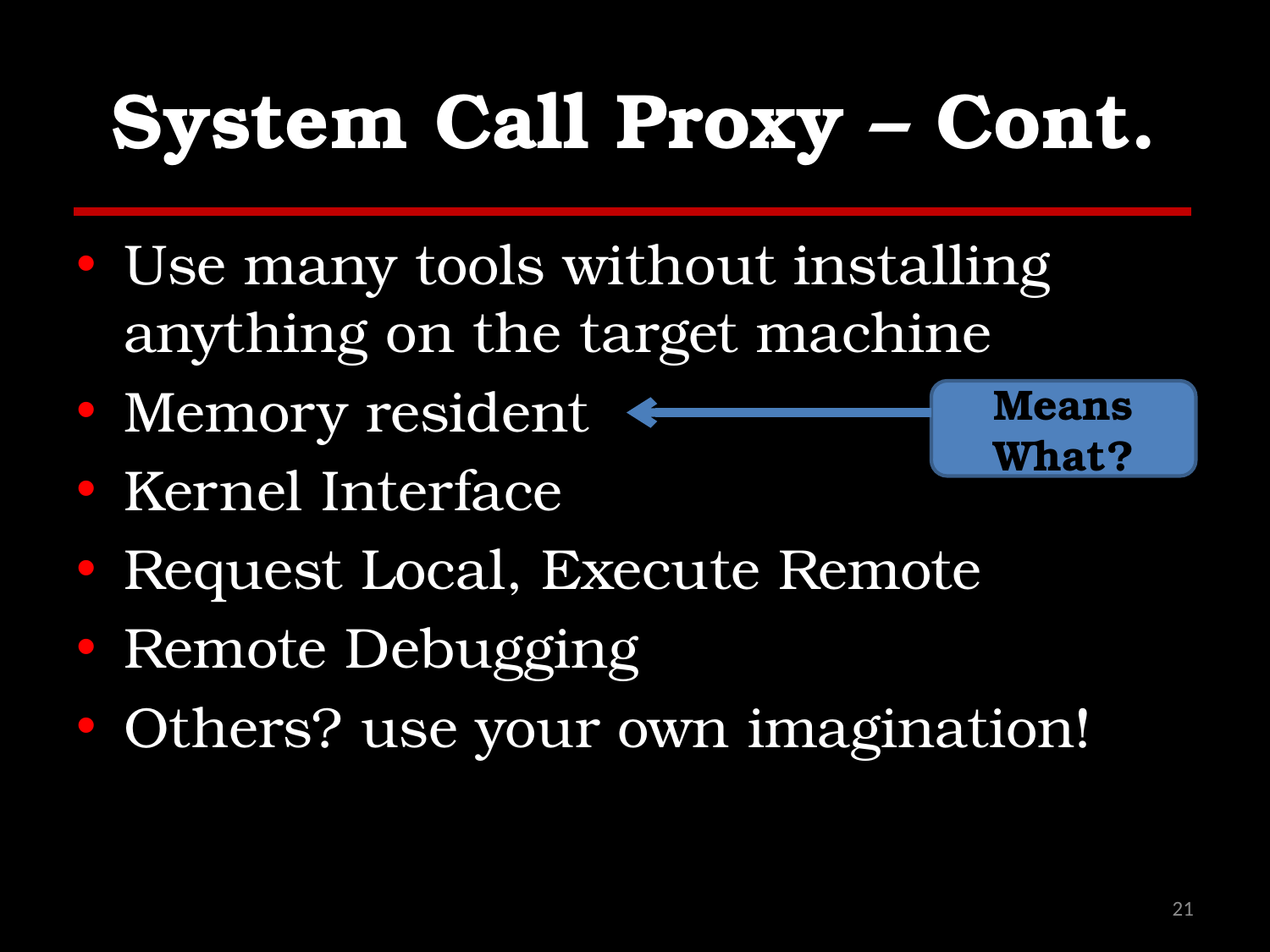

# System Call Proxy – Cont.
Use many tools without installing anything on the target machine
Memory resident
Kernel Interface
Request Local, Execute Remote
Remote Debugging
Others? use your own imagination!

Means What?
21